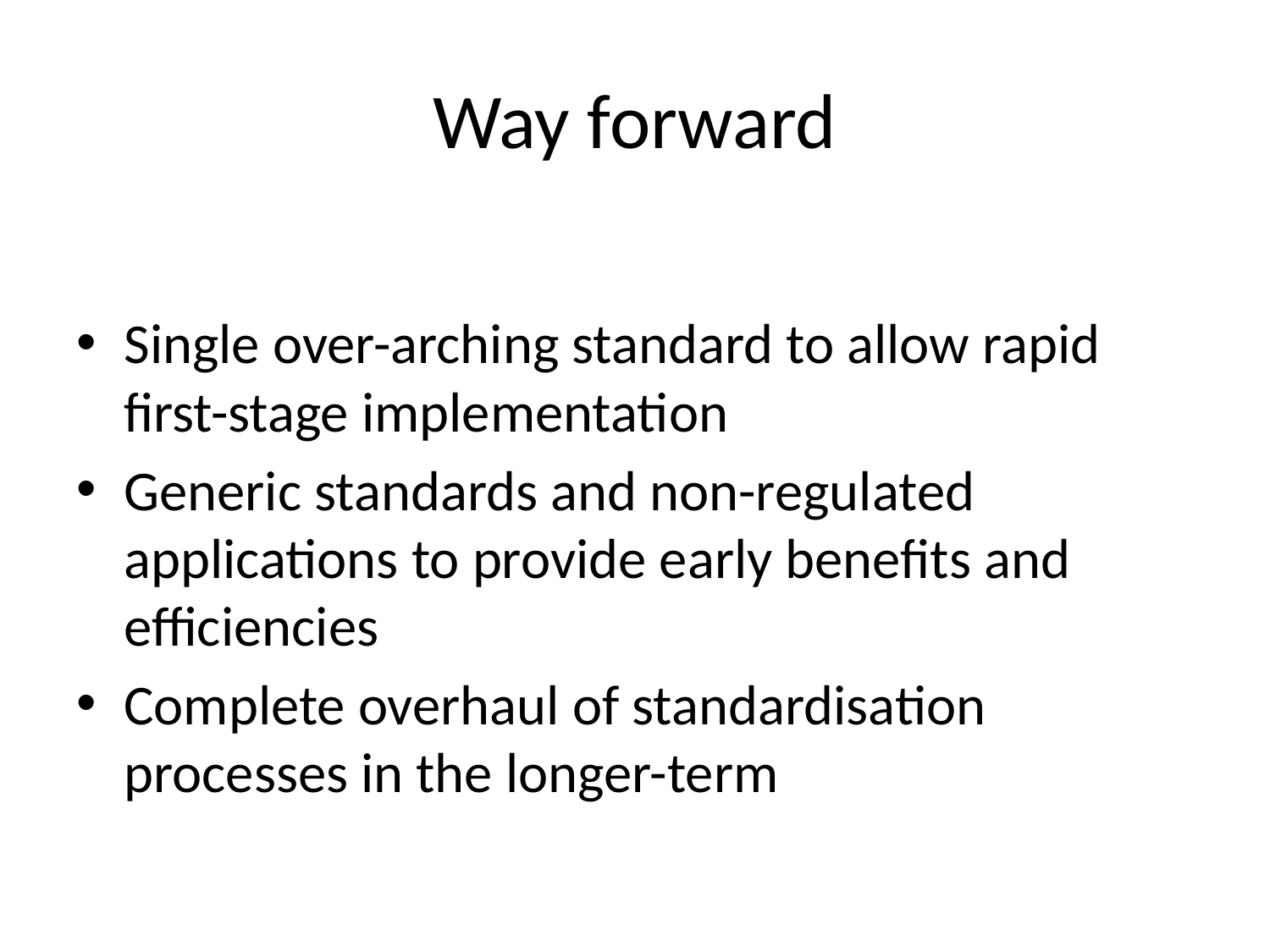

# Way forward

Single over-arching standard to allow rapid first-stage implementation
Generic standards and non-regulated applications to provide early benefits and efficiencies
Complete overhaul of standardisation processes in the longer-term